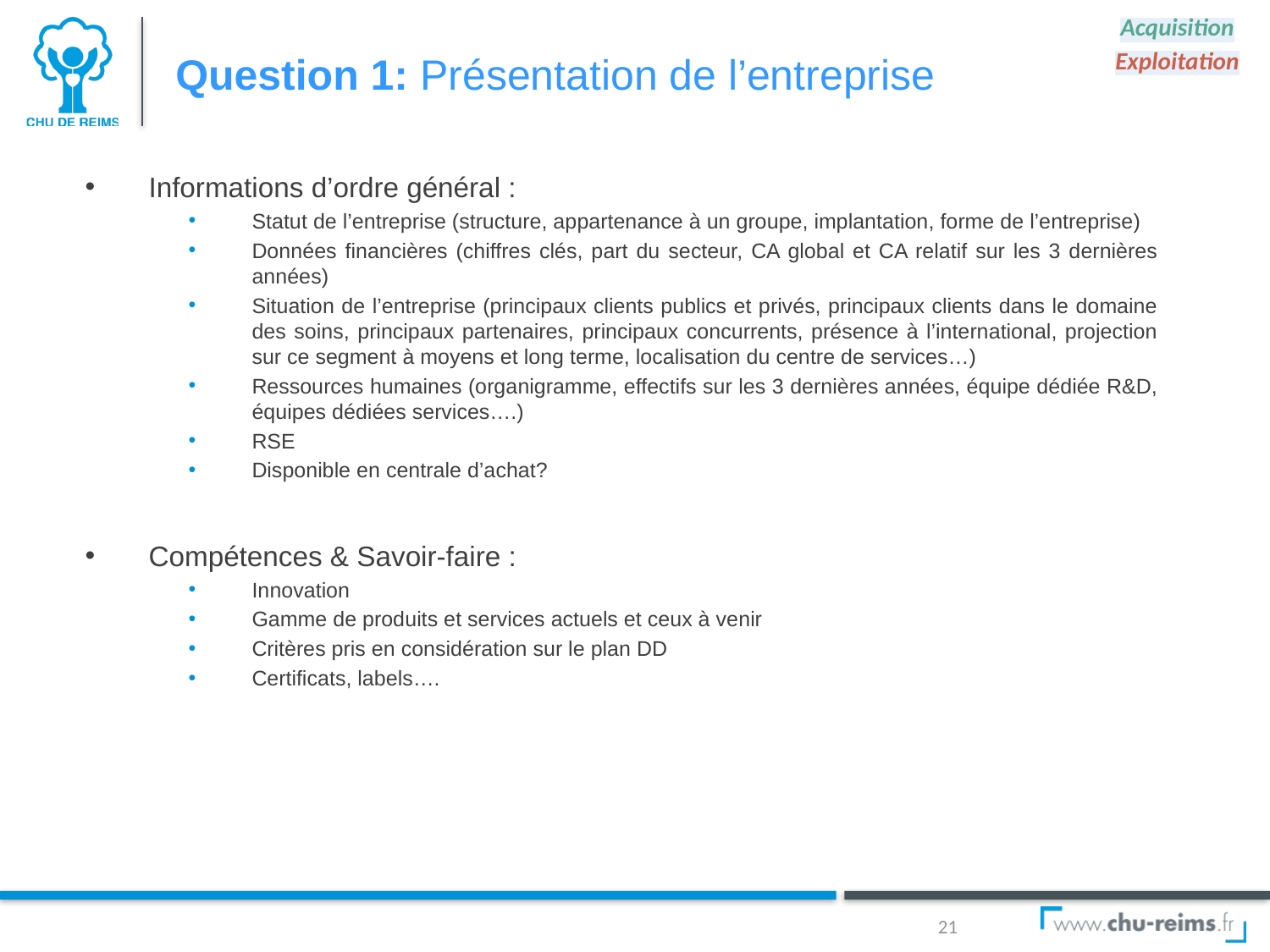

Acquisition
# Question 1: Présentation de l’entreprise
Exploitation
Informations d’ordre général :
Statut de l’entreprise (structure, appartenance à un groupe, implantation, forme de l’entreprise)
Données financières (chiffres clés, part du secteur, CA global et CA relatif sur les 3 dernières années)
Situation de l’entreprise (principaux clients publics et privés, principaux clients dans le domaine des soins, principaux partenaires, principaux concurrents, présence à l’international, projection sur ce segment à moyens et long terme, localisation du centre de services…)
Ressources humaines (organigramme, effectifs sur les 3 dernières années, équipe dédiée R&D, équipes dédiées services….)
RSE
Disponible en centrale d’achat?

Compétences & Savoir-faire :
Innovation
Gamme de produits et services actuels et ceux à venir
Critères pris en considération sur le plan DD
Certificats, labels….

21